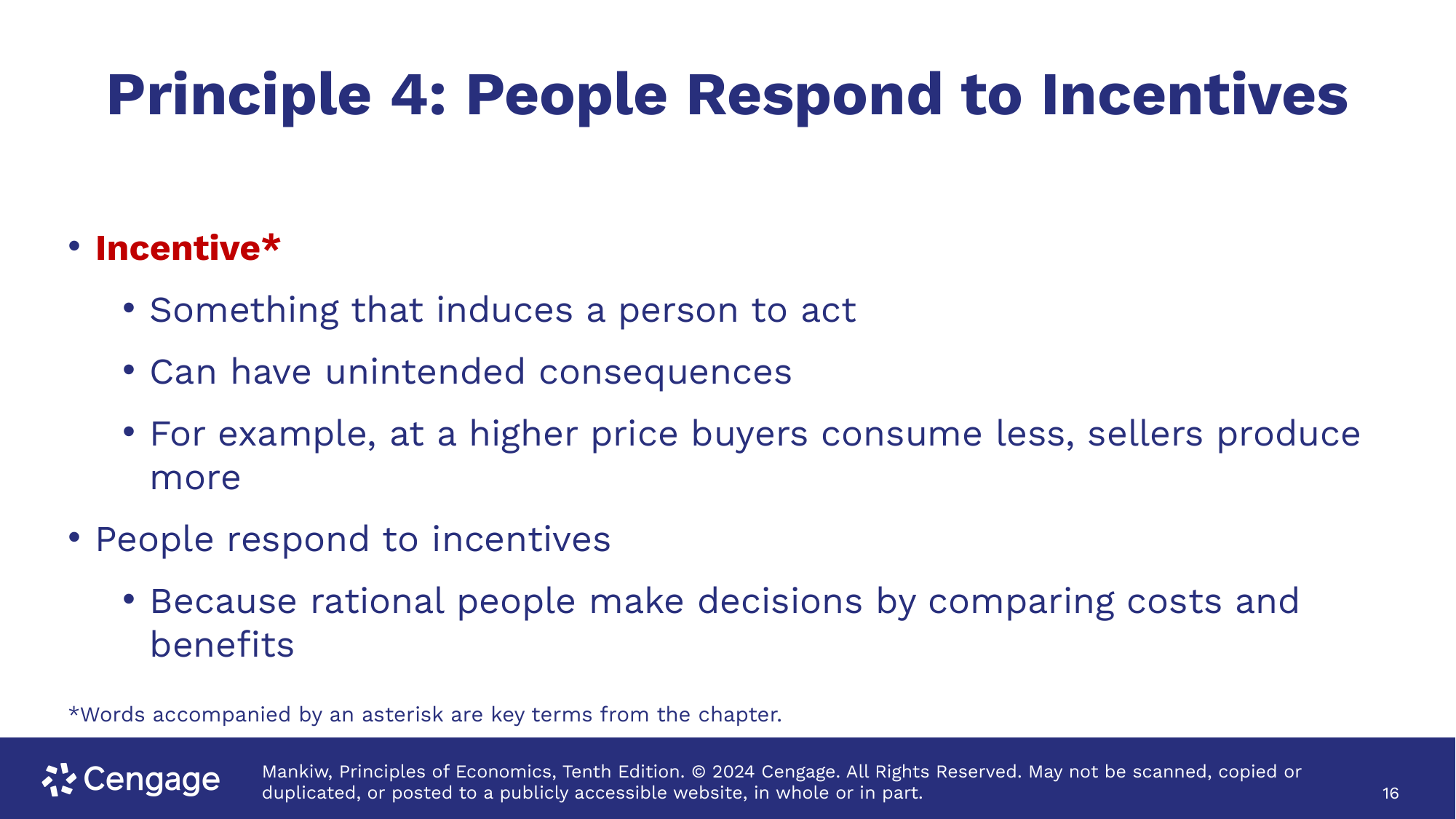

# Principle 4: People Respond to Incentives
Incentive*
Something that induces a person to act
Can have unintended consequences
For example, at a higher price buyers consume less, sellers produce more
People respond to incentives
Because rational people make decisions by comparing costs and benefits
*Words accompanied by an asterisk are key terms from the chapter.